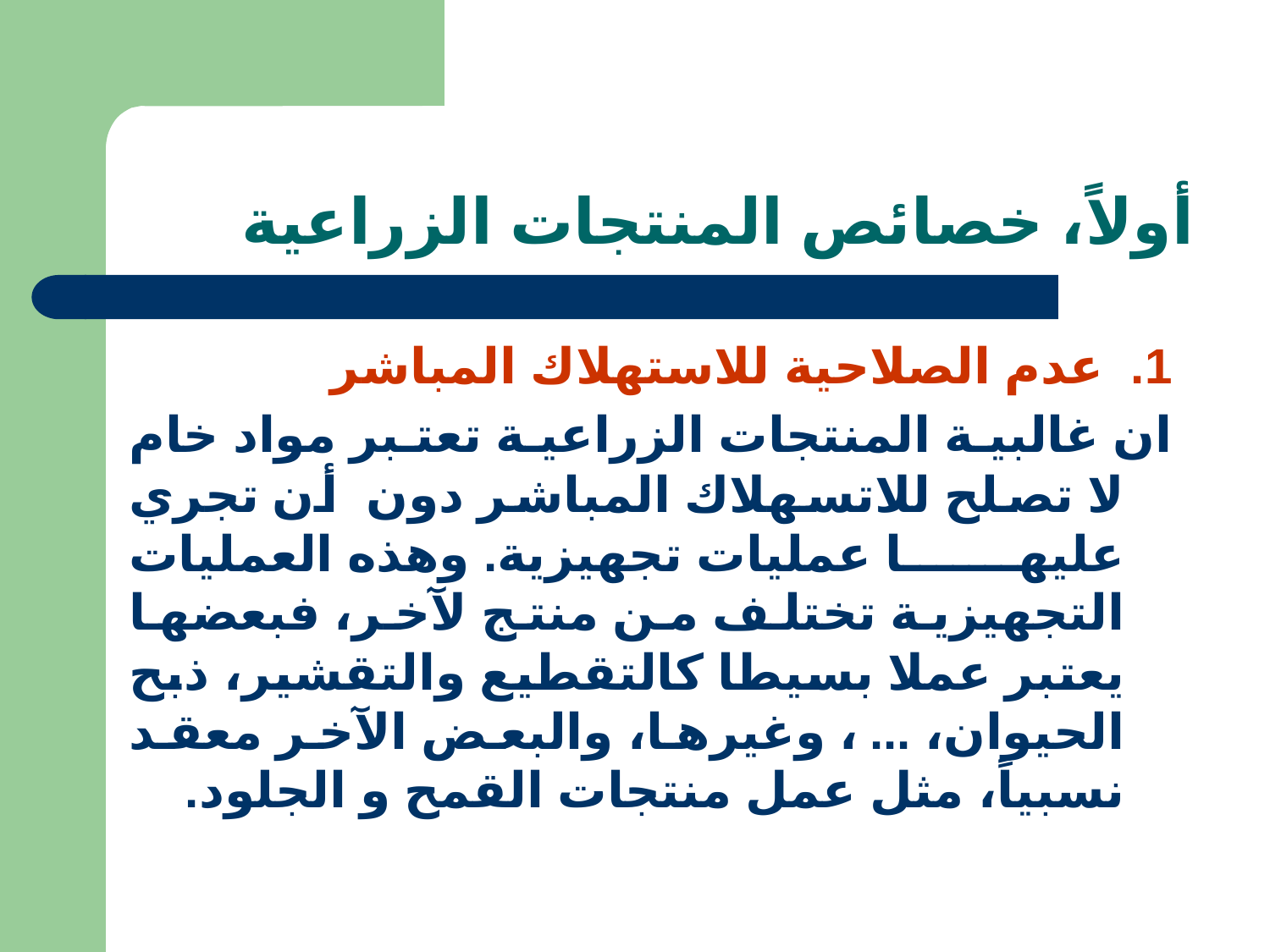

# أولاً، خصائص المنتجات الزراعية
1.  عدم الصلاحية للاستهلاك المباشر
	ان غالبية المنتجات الزراعية تعتبر مواد خام لا تصلح للاتسهلاك المباشر دون  أن تجري عليها عمليات تجهيزية. وهذه العمليات التجهيزية تختلف من منتج لآخر، فبعضها يعتبر عملا بسيطا كالتقطيع والتقشير، ذبح الحيوان، ...، وغيرها، والبعض الآخر معقد نسبياً، مثل عمل منتجات القمح و الجلود.